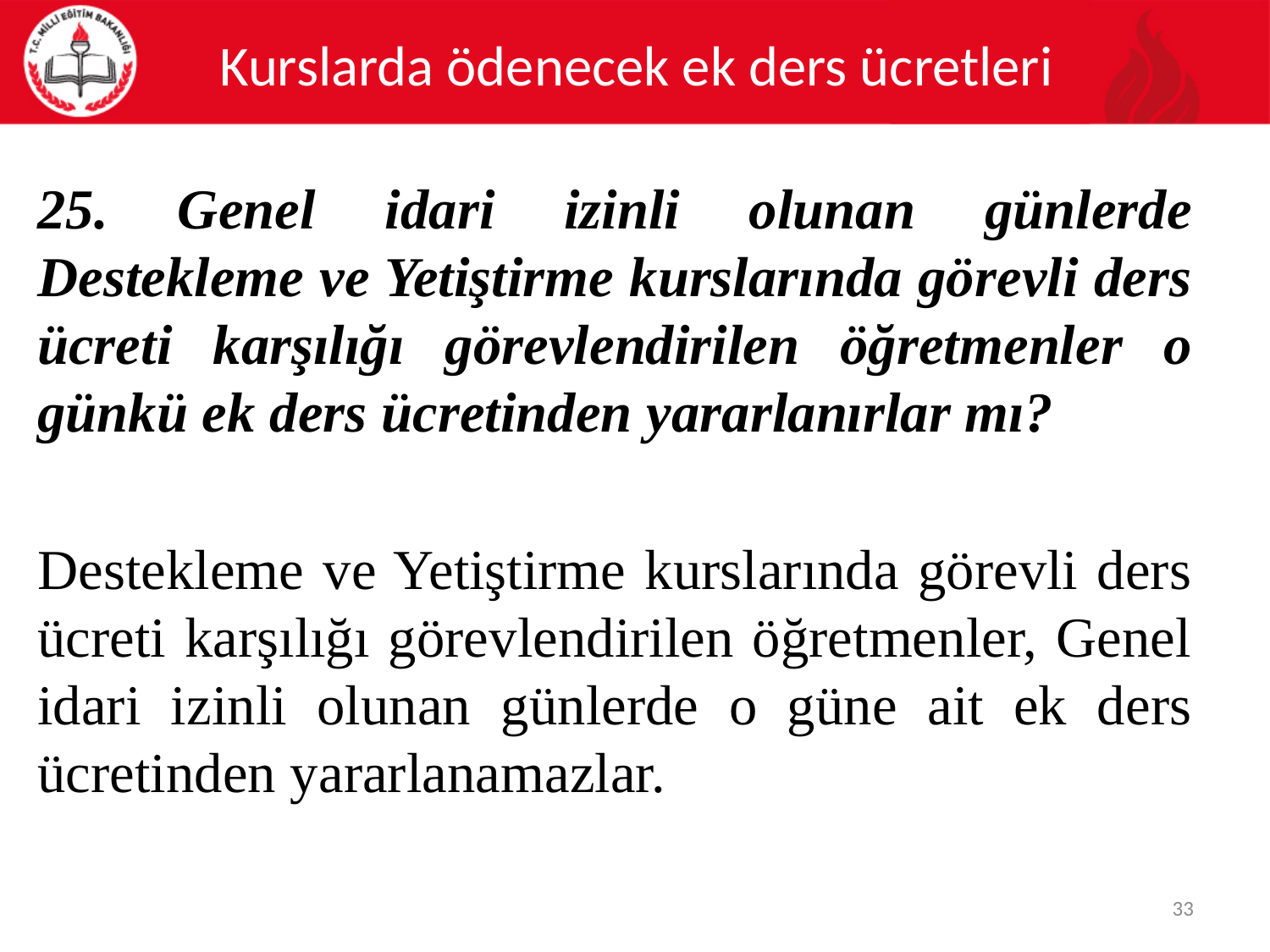

# Kurslarda ödenecek ek ders ücretleri
25. Genel idari izinli olunan günlerde Destekleme ve Yetiştirme kurslarında görevli ders ücreti karşılığı görevlendirilen öğretmenler o günkü ek ders ücretinden yararlanırlar mı?

Destekleme ve Yetiştirme kurslarında görevli ders ücreti karşılığı görevlendirilen öğretmenler, Genel idari izinli olunan günlerde o güne ait ek ders ücretinden yararlanamazlar.
33